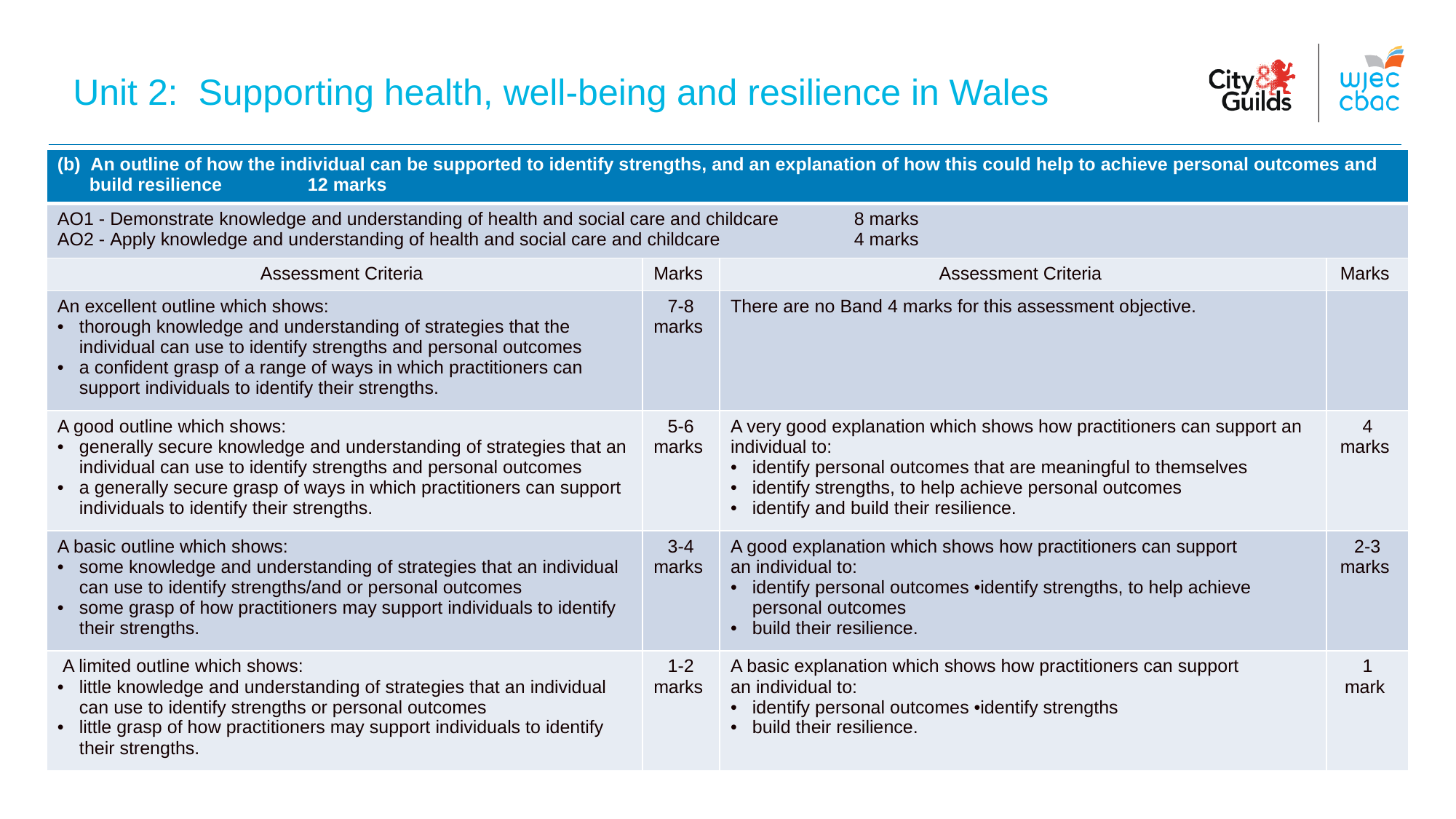

Unit 2:  Supporting health, well-being and resilience in Wales
| (b)  An outline of how the individual can be supported to identify strengths, and an explanation of how this could help to achieve personal outcomes and build resilience 12 marks |  |  |  |
| --- | --- | --- | --- |
| AO1 - Demonstrate knowledge and understanding of health and social care and childcare 8 marks  AO2 - Apply knowledge and understanding of health and social care and childcare 4 marks |  |  |  |
| Assessment Criteria | Marks | Assessment Criteria | Marks |
| An excellent outline which shows:  • thorough knowledge and understanding of strategies that the individual can use to identify strengths and personal outcomes  • a confident grasp of a range of ways in which practitioners can support individuals to identify their strengths. | 7-8 marks | There are no Band 4 marks for this assessment objective. |  |
| A good outline which shows:  • generally secure knowledge and understanding of strategies that an individual can use to identify strengths and personal outcomes   • a generally secure grasp of ways in which practitioners can support individuals to identify their strengths. | 5-6 marks | A very good explanation which shows how practitioners can support an individual to:  • identify personal outcomes that are meaningful to themselves  • identify strengths, to help achieve personal outcomes  • identify and build their resilience. | 4 marks |
| A basic outline which shows:  • some knowledge and understanding of strategies that an individual can use to identify strengths/and or personal outcomes • some grasp of how practitioners may support individuals to identify their strengths. | 3-4 marks | A good explanation which shows how practitioners can support an individual to:  • identify personal outcomes •identify strengths, to help achieve personal outcomes  • build their resilience. | 2-3 marks |
| A limited outline which shows:  • little knowledge and understanding of strategies that an individual can use to identify strengths or personal outcomes   • little grasp of how practitioners may support individuals to identify their strengths. | 1-2 marks | A basic explanation which shows how practitioners can support an individual to:  • identify personal outcomes •identify strengths  • build their resilience. | 1 mark |